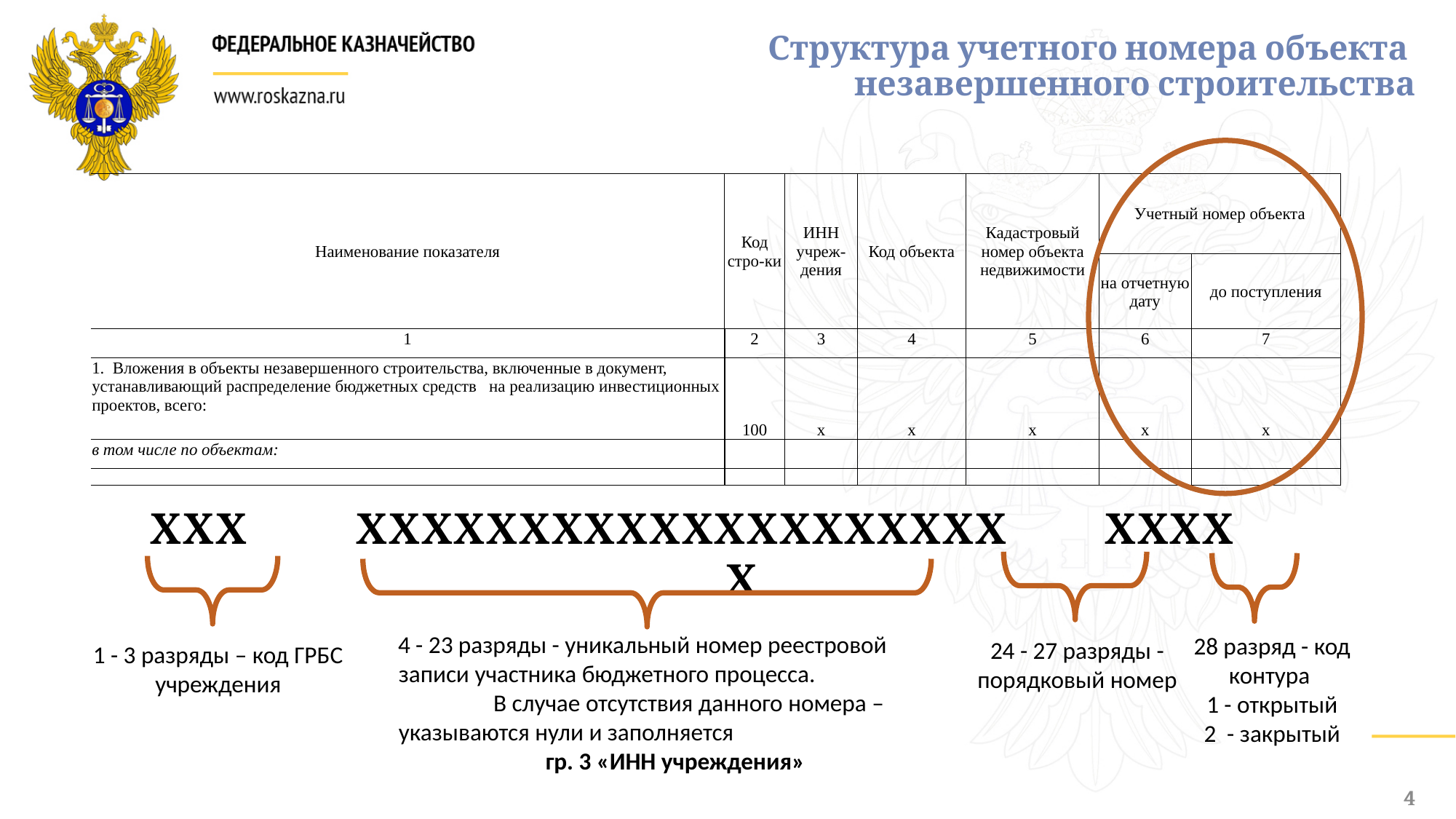

Структура учетного номера объекта
незавершенного строительства

| Наименование показателя | Код стро-ки | ИНН учреж-дения | Код объекта | Кадастровый номер объекта недвижимости | Учетный номер объекта |  |
| --- | --- | --- | --- | --- | --- | --- |
|  |  |  |  |  | на отчетную дату | до поступления |
| 1 | 2 | 3 | 4 | 5 | 6 | 7 |
| 1. Вложения в объекты незавершенного строительства, включенные в документ, устанавливающий распределение бюджетных средств на реализацию инвестиционных проектов, всего: | 100 | х | х | х | х | х |
| в том числе по объектам: |  |  |  |  |  |  |
|  |  |  |  |  |  |  |

ХХХ          ХХХХХХХХХХХХХХХХХХХХ         ХХХХ          Х

4 - 23 разряды - уникальный номер реестровой записи участника бюджетного процесса.                               В случае отсутствия данного номера – указываются нули и заполняется                                         гр. 3 «ИНН учреждения»
28 разряд - код контура
1 - открытый
2  - закрытый
24 - 27 разряды - порядковый номер
1 - 3 разряды – код ГРБС учреждения
4